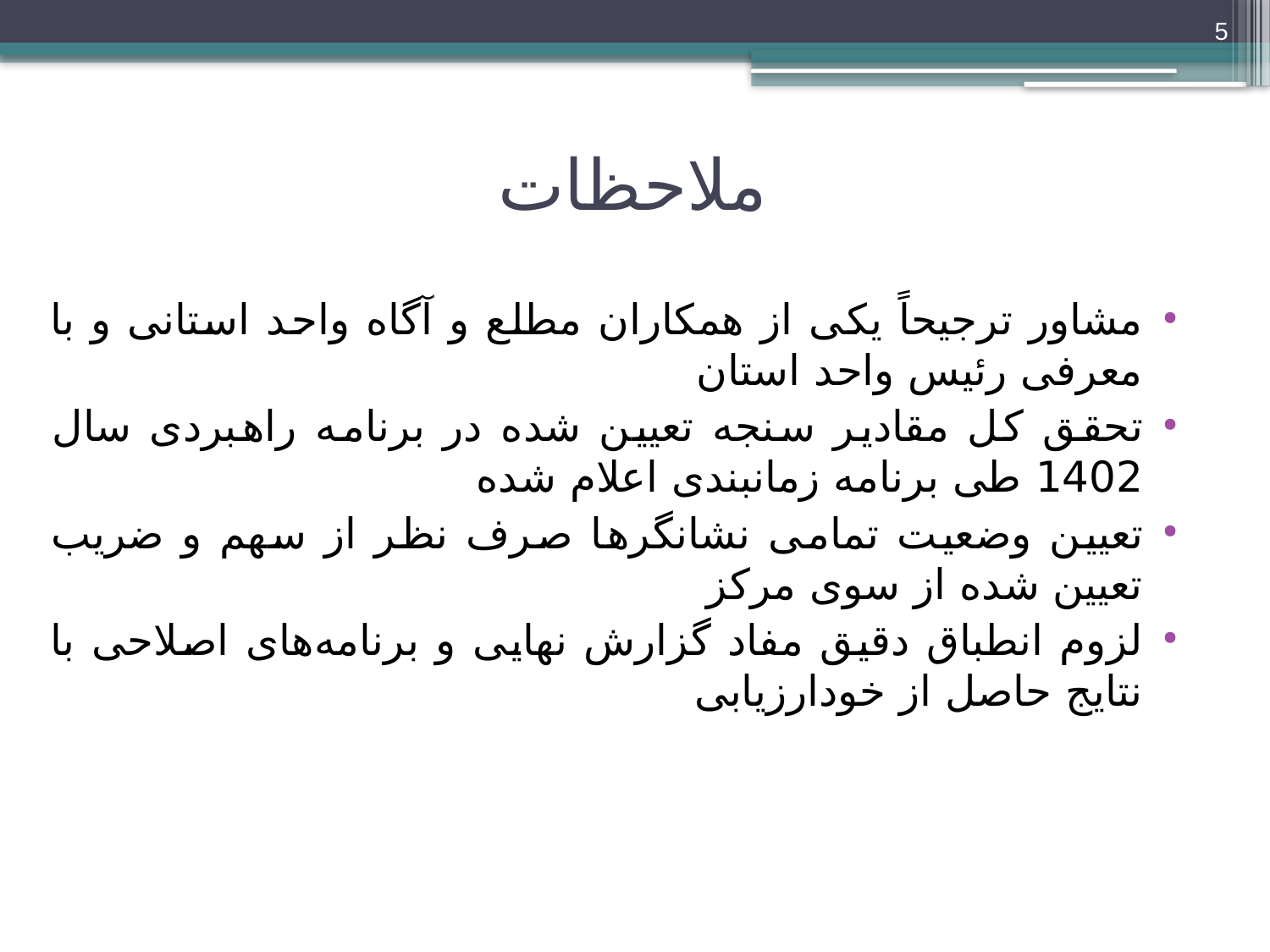

5
# ملاحظات
مشاور ترجیحاً یکی از همکاران مطلع و آگاه واحد استانی و با معرفی رئیس واحد استان
تحقق کل مقادیر سنجه تعیین شده در برنامه راهبردی سال 1402 طی برنامه زمانبندی اعلام شده
تعیین وضعیت تمامی نشانگرها صرف نظر از سهم و ضریب تعیین شده از سوی مرکز
لزوم انطباق دقیق مفاد گزارش نهایی و برنامه‌های اصلاحی با نتایج حاصل از خودارزیابی